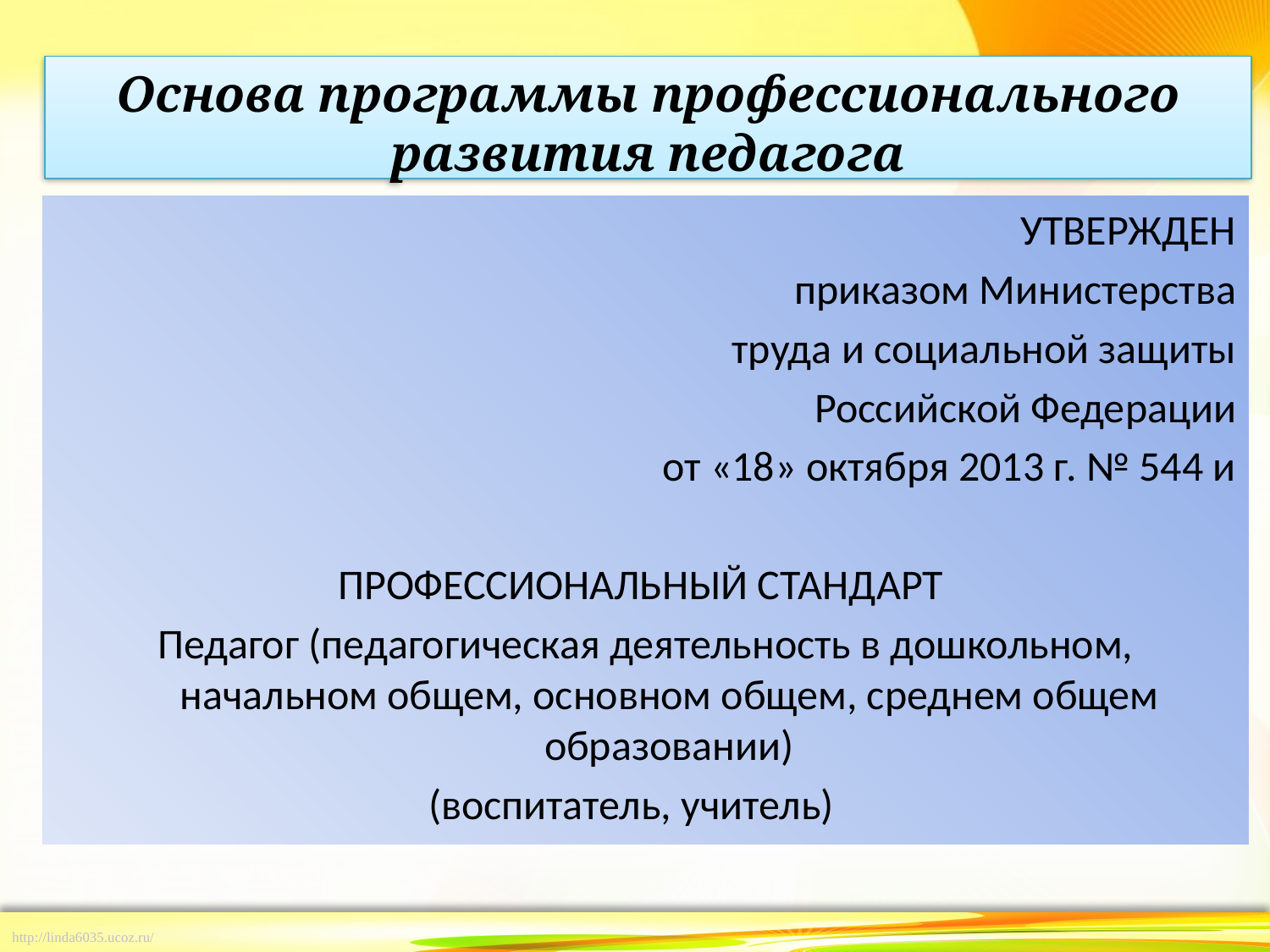

Основа программы профессионального развития педагога
УТВЕРЖДЕН
приказом Министерства
труда и социальной защиты
Российской Федерации
от «18» октября 2013 г. № 544 и

ПРОФЕССИОНАЛЬНЫЙ СТАНДАРТ
Педагог (педагогическая деятельность в дошкольном, начальном общем, основном общем, среднем общем образовании)
(воспитатель, учитель)